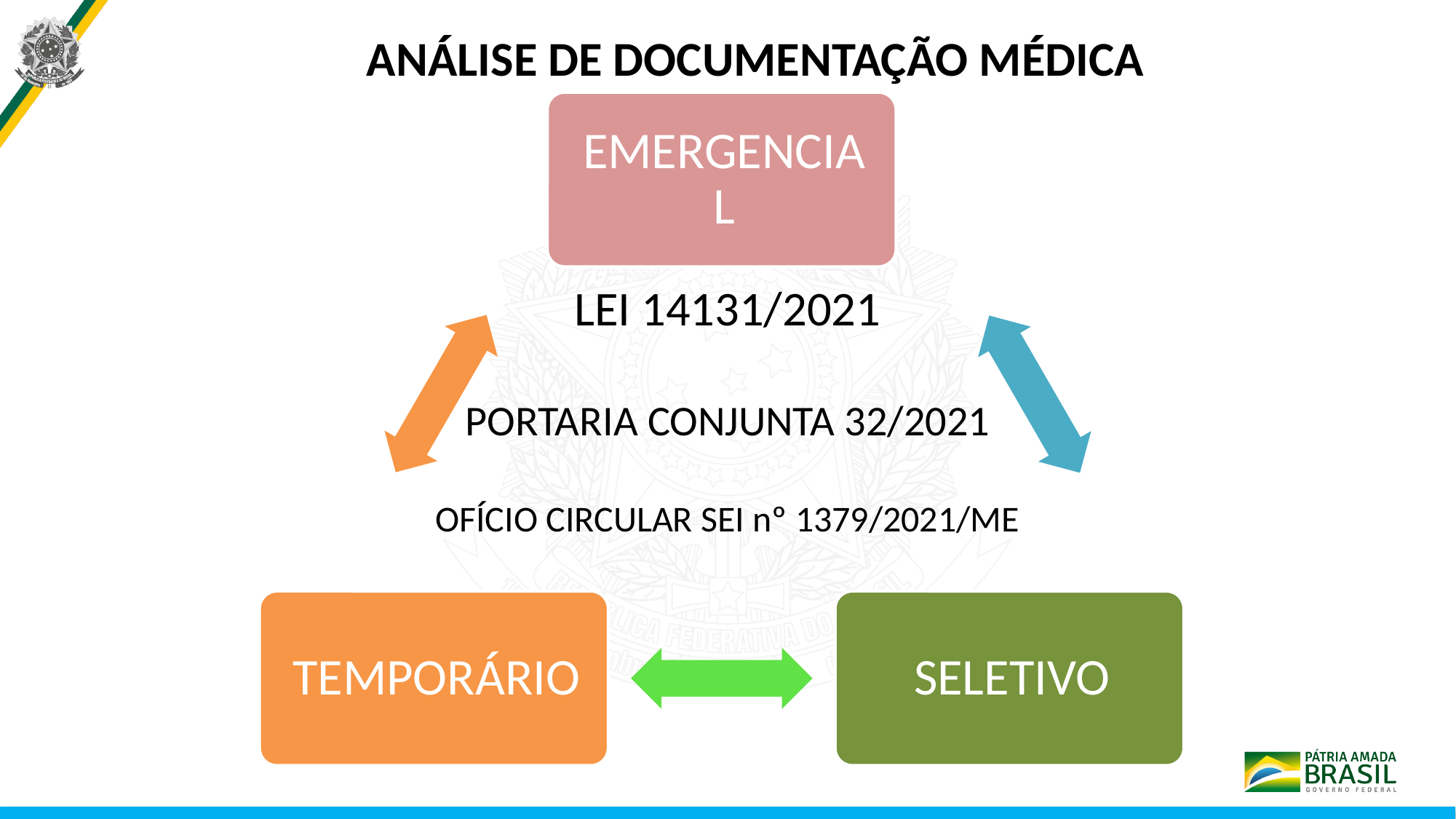

ANÁLISE DE DOCUMENTAÇÃO MÉDICA
EMERGENCIAL

SELETIVO

TEMPORÁRIO

LEI 14131/2021

PORTARIA CONJUNTA 32/2021

OFÍCIO CIRCULAR SEI nº 1379/2021/ME